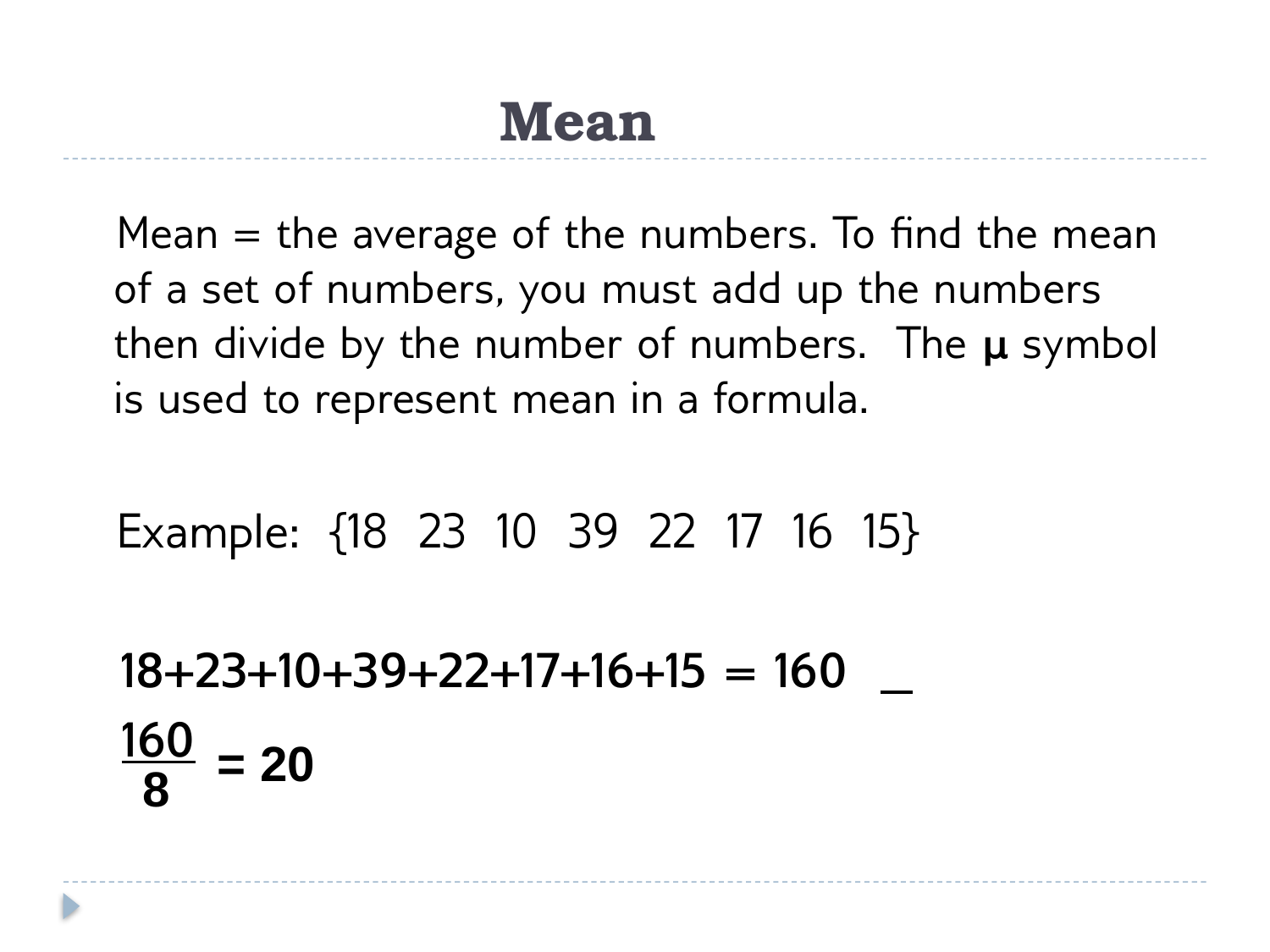

# Mean
   Mean = the average of the numbers. To find the mean of a set of numbers, you must add up the numbers then divide by the number of numbers.  The µ symbol is used to represent mean in a formula.

   Example:  {18  23  10  39  22  17  16  15}

   18+23+10+39+22+17+16+15 = 160
   160
= 20
8